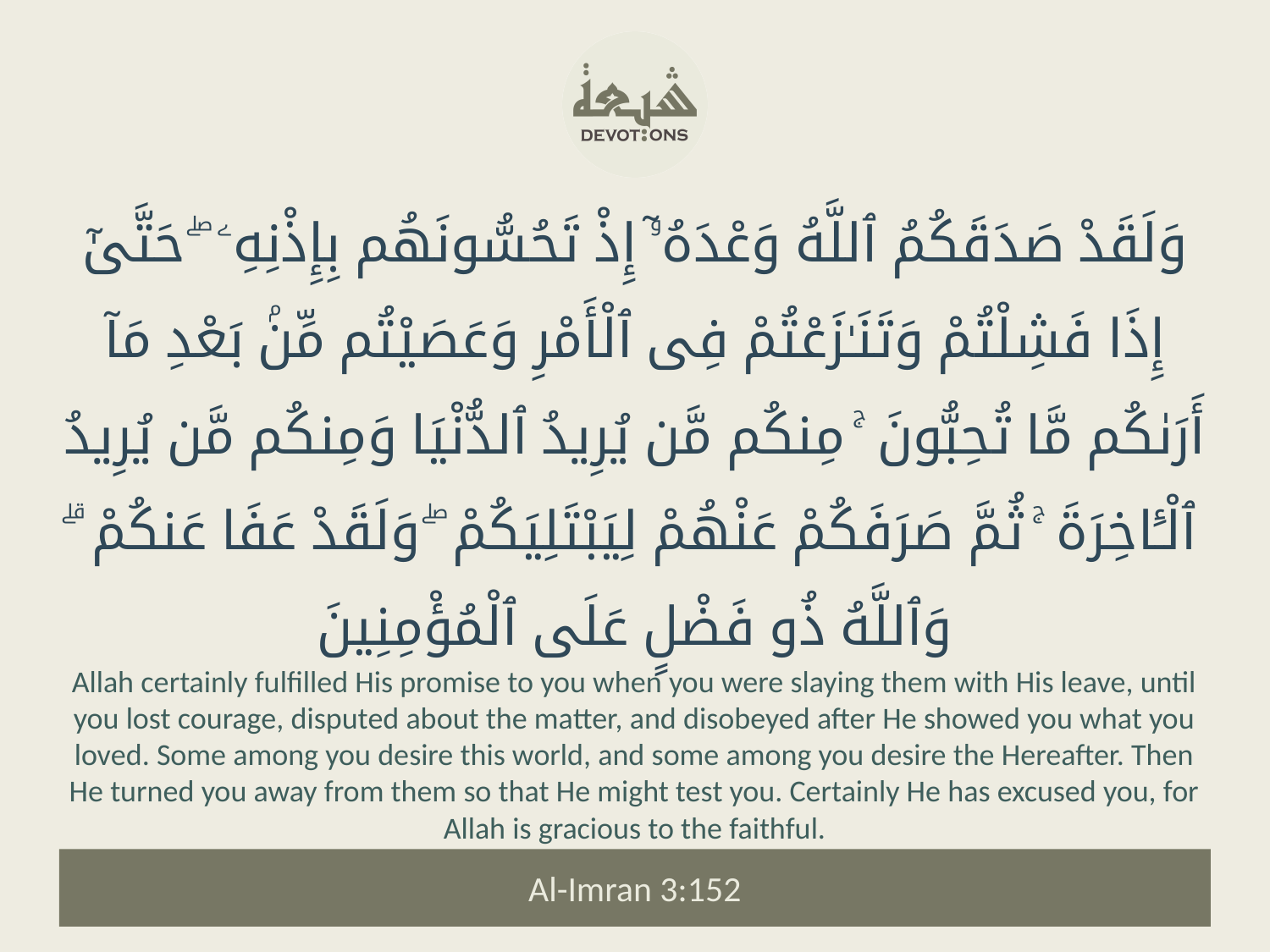

وَلَقَدْ صَدَقَكُمُ ٱللَّهُ وَعْدَهُۥٓ إِذْ تَحُسُّونَهُم بِإِذْنِهِۦ ۖ حَتَّىٰٓ إِذَا فَشِلْتُمْ وَتَنَـٰزَعْتُمْ فِى ٱلْأَمْرِ وَعَصَيْتُم مِّنۢ بَعْدِ مَآ أَرَىٰكُم مَّا تُحِبُّونَ ۚ مِنكُم مَّن يُرِيدُ ٱلدُّنْيَا وَمِنكُم مَّن يُرِيدُ ٱلْـَٔاخِرَةَ ۚ ثُمَّ صَرَفَكُمْ عَنْهُمْ لِيَبْتَلِيَكُمْ ۖ وَلَقَدْ عَفَا عَنكُمْ ۗ وَٱللَّهُ ذُو فَضْلٍ عَلَى ٱلْمُؤْمِنِينَ
Allah certainly fulfilled His promise to you when you were slaying them with His leave, until you lost courage, disputed about the matter, and disobeyed after He showed you what you loved. Some among you desire this world, and some among you desire the Hereafter. Then He turned you away from them so that He might test you. Certainly He has excused you, for Allah is gracious to the faithful.
Al-Imran 3:152